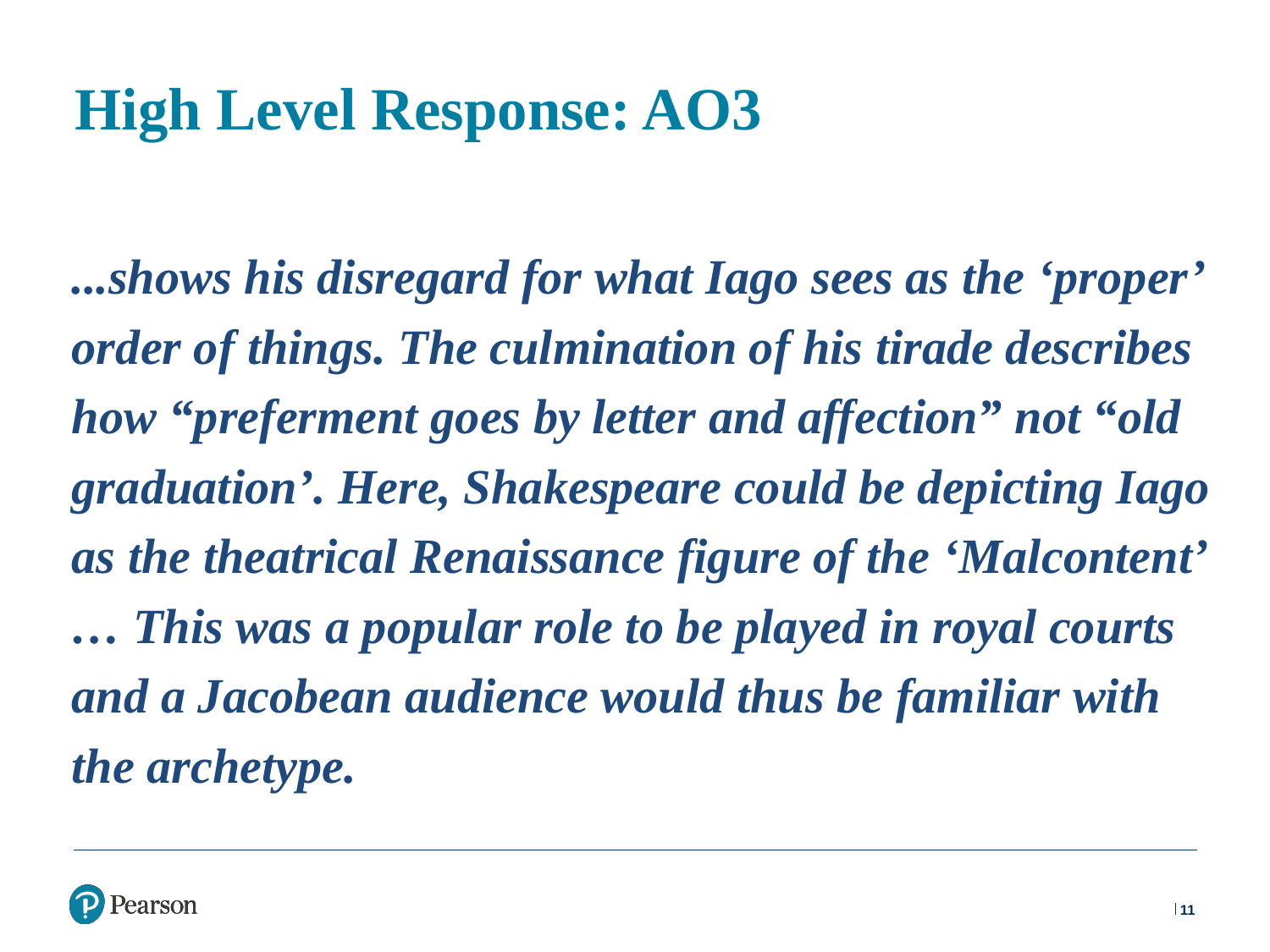

# High Level Response: AO3

...shows his disregard for what Iago sees as the ‘proper’ order of things. The culmination of his tirade describes how “preferment goes by letter and affection” not “old graduation’. Here, Shakespeare could be depicting Iago as the theatrical Renaissance figure of the ‘Malcontent’ … This was a popular role to be played in royal courts and a Jacobean audience would thus be familiar with the archetype.

11